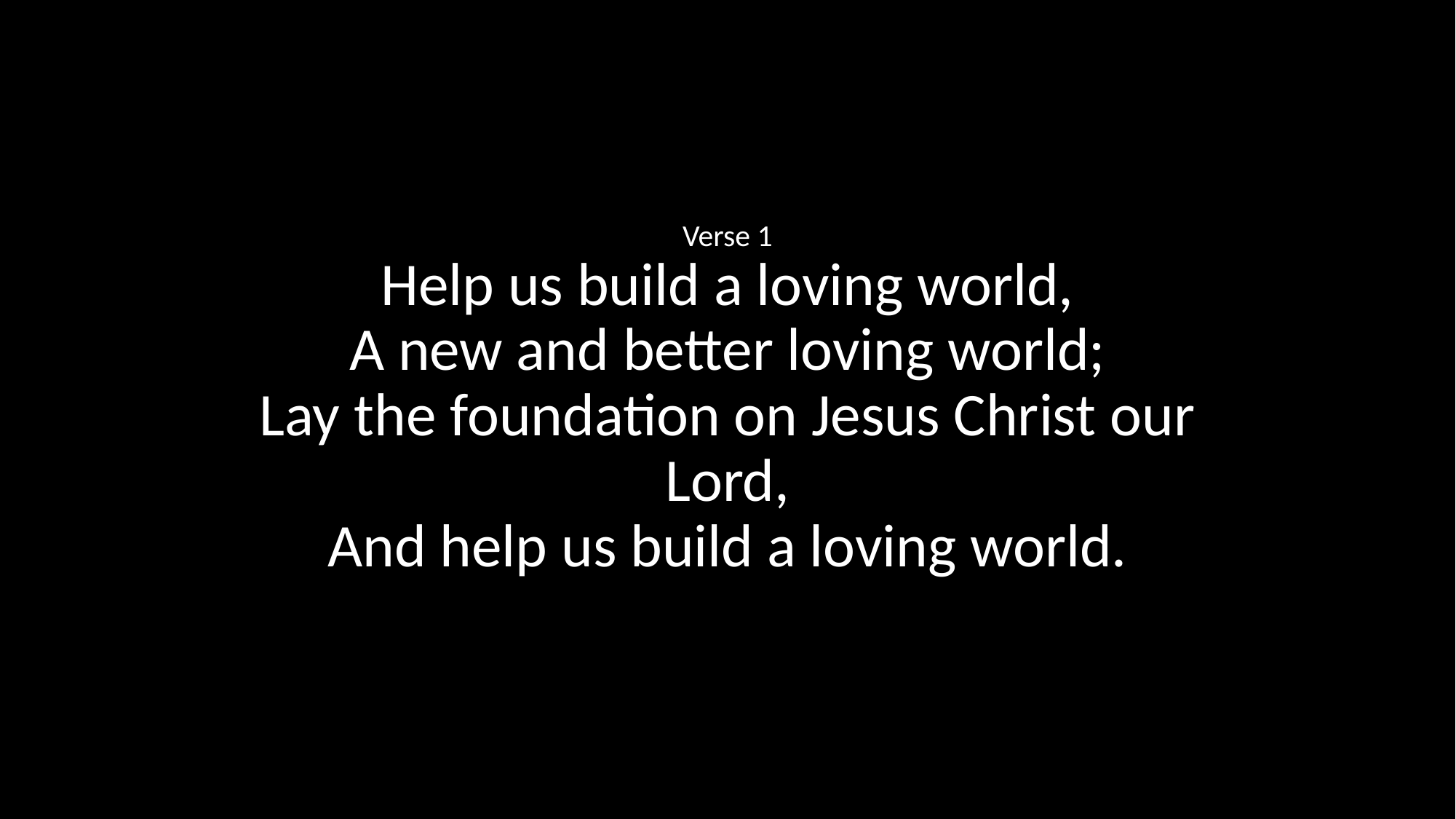

Verse 1
Help us build a loving world,
A new and better loving world;
Lay the foundation on Jesus Christ our Lord,
And help us build a loving world.